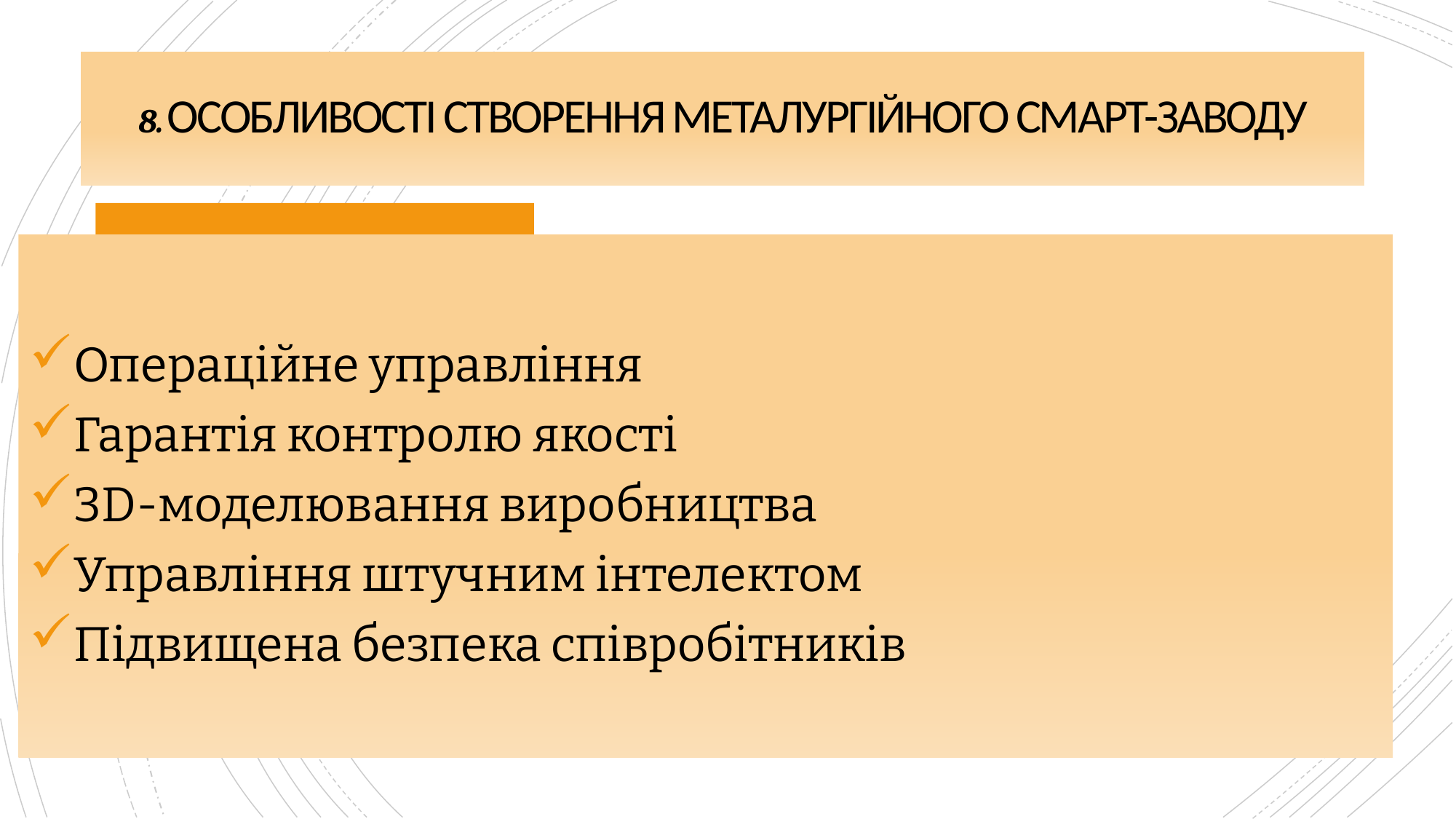

# 8. ОСОБЛИВОСТІ СТВОРЕННЯ МЕТАЛУРГІЙНОГО СМАРТ-ЗАВОДУ
Операційне управління
Гарантія контролю якості
3D-моделювання виробництва
Управління штучним інтелектом
Підвищена безпека співробітників